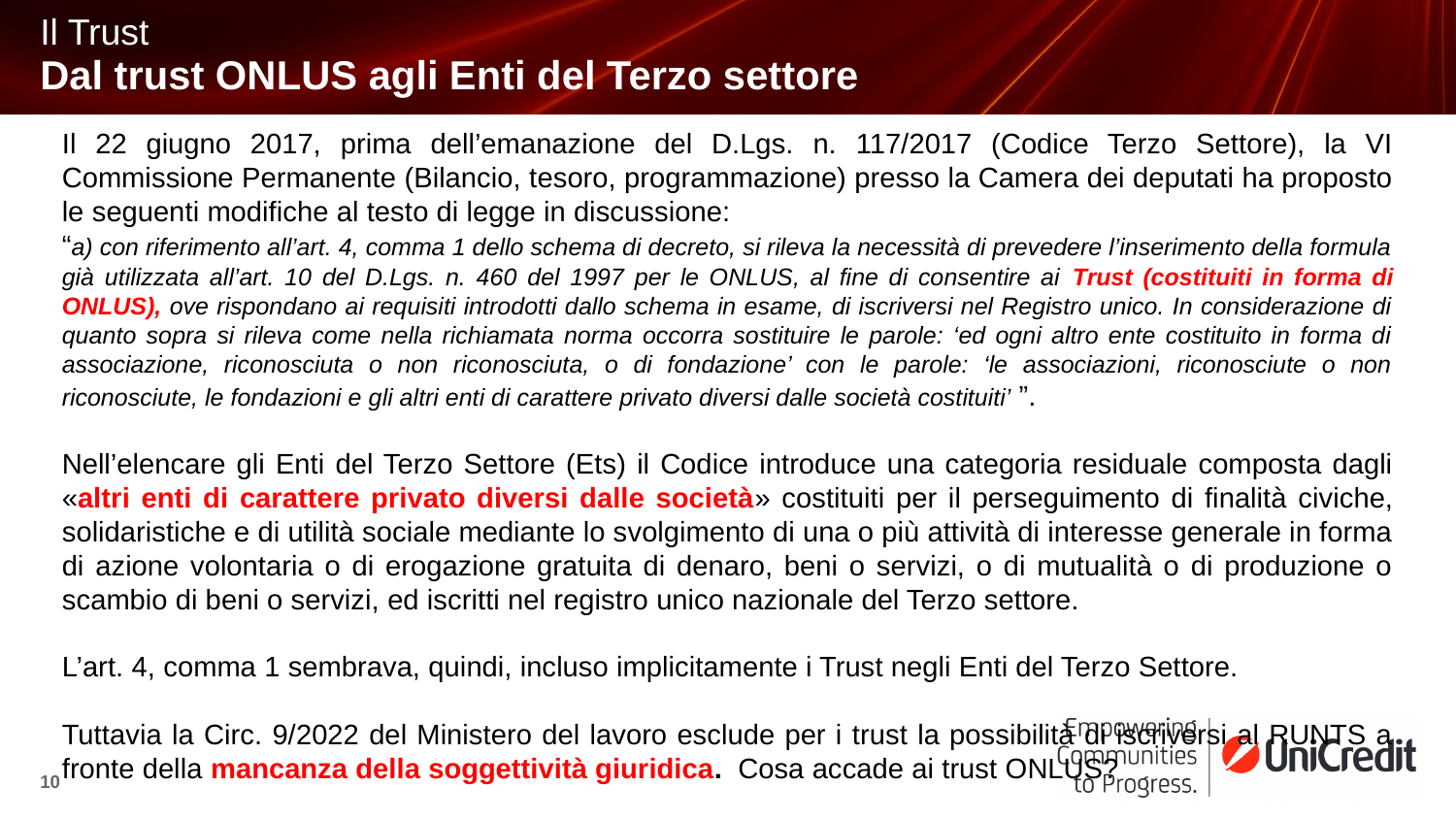

Il Trust
# Dal trust ONLUS agli Enti del Terzo settore
Il 22 giugno 2017, prima dell’emanazione del D.Lgs. n. 117/2017 (Codice Terzo Settore), la VI Commissione Permanente (Bilancio, tesoro, programmazione) presso la Camera dei deputati ha proposto le seguenti modifiche al testo di legge in discussione:
“a) con riferimento all’art. 4, comma 1 dello schema di decreto, si rileva la necessità di prevedere l’inserimento della formula già utilizzata all’art. 10 del D.Lgs. n. 460 del 1997 per le ONLUS, al fine di consentire ai Trust (costituiti in forma di ONLUS), ove rispondano ai requisiti introdotti dallo schema in esame, di iscriversi nel Registro unico. In considerazione di quanto sopra si rileva come nella richiamata norma occorra sostituire le parole: ‘ed ogni altro ente costituito in forma di associazione, riconosciuta o non riconosciuta, o di fondazione’ con le parole: ‘le associazioni, riconosciute o non riconosciute, le fondazioni e gli altri enti di carattere privato diversi dalle società costituiti’ ”.

Nell’elencare gli Enti del Terzo Settore (Ets) il Codice introduce una categoria residuale composta dagli «altri enti di carattere privato diversi dalle società» costituiti per il perseguimento di finalità civiche, solidaristiche e di utilità sociale mediante lo svolgimento di una o più attività di interesse generale in forma di azione volontaria o di erogazione gratuita di denaro, beni o servizi, o di mutualità o di produzione o scambio di beni o servizi, ed iscritti nel registro unico nazionale del Terzo settore.

L’art. 4, comma 1 sembrava, quindi, incluso implicitamente i Trust negli Enti del Terzo Settore.

Tuttavia la Circ. 9/2022 del Ministero del lavoro esclude per i trust la possibilità di iscriversi al RUNTS a fronte della mancanza della soggettività giuridica.  Cosa accade ai trust ONLUS?